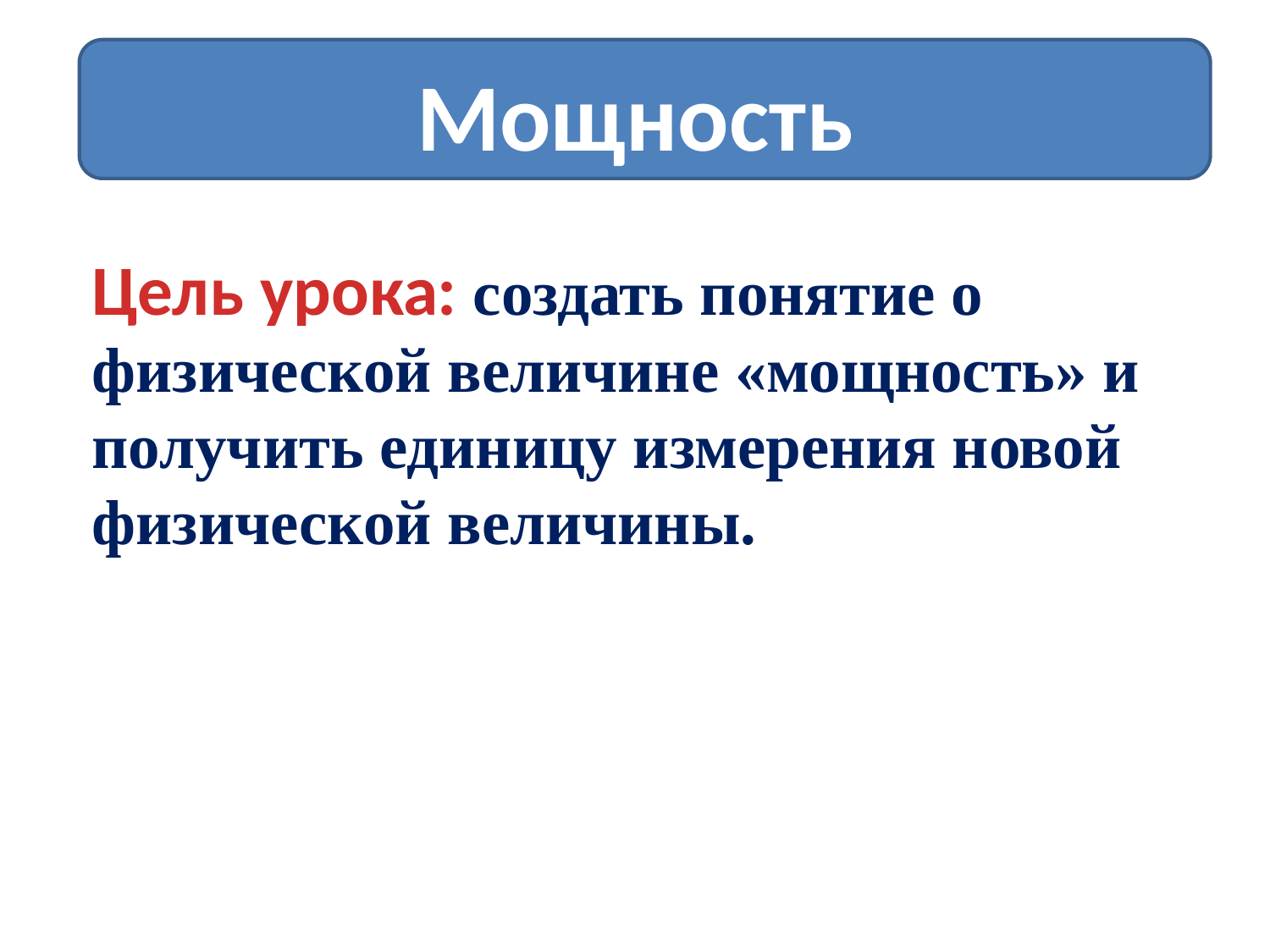

#

Мощность
Цель урока: создать понятие о физической величине «мощность» и получить единицу измерения новой физической величины.